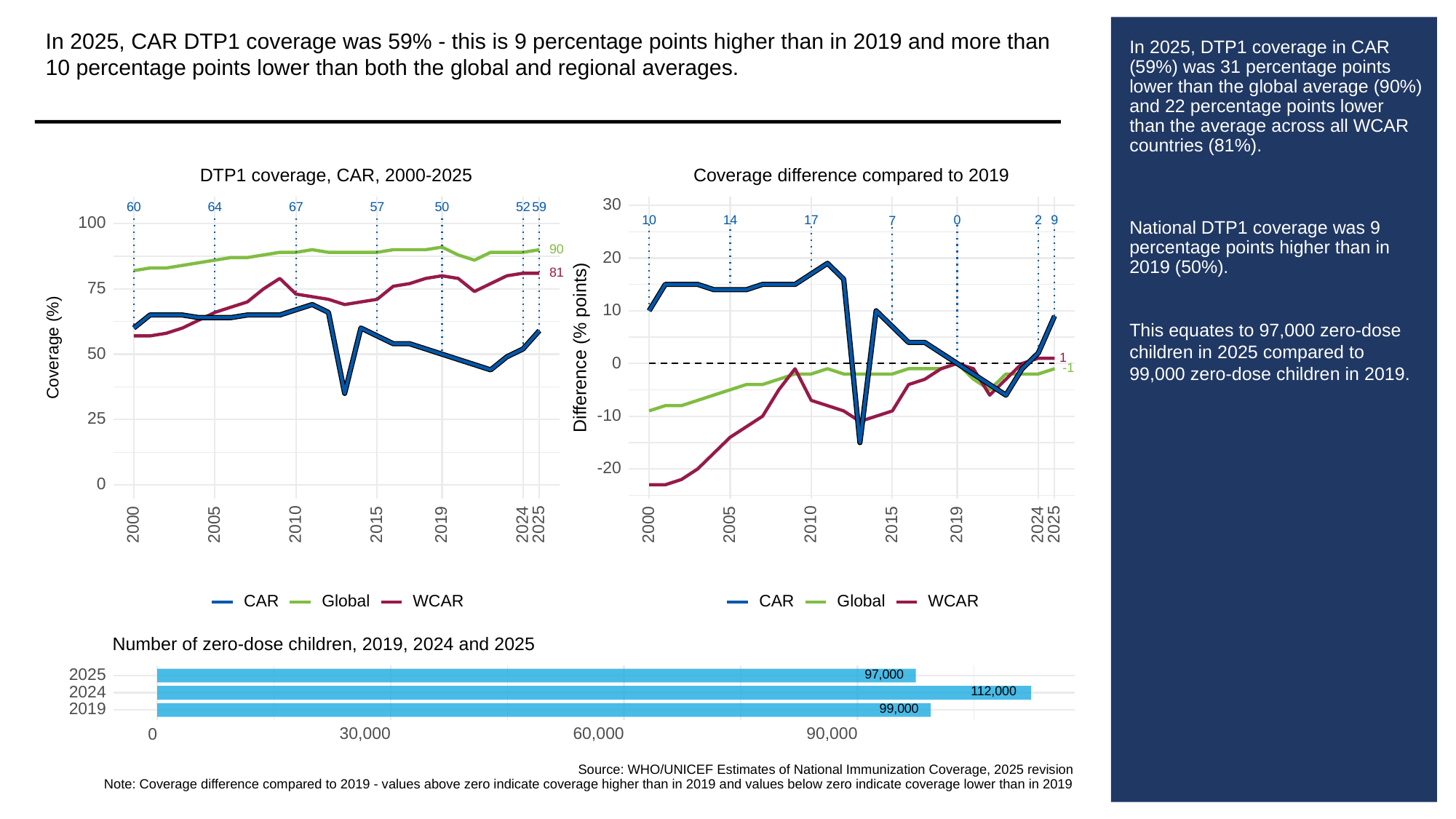

In 2025, CAR DTP1 coverage was 59% - this is 9 percentage points higher than in 2019 and more than 10 percentage points lower than both the global and regional averages.
# In 2025, DTP1 coverage in CAR (59%) was 31 percentage points lower than the global average (90%) and 22 percentage points lower than the average across all WCAR countries (81%).

National DTP1 coverage was 9 percentage points higher than in 2019 (50%).

This equates to 97,000 zero-dose children in 2025 compared to 99,000 zero-dose children in 2019.

DTP1 coverage, CAR, 2000-2025
Coverage difference compared to 2019

30
60
64
67
50
52
59
57

10
0
9
14
17
2
7
100

90

20

81

75

10

Difference (% points)
Coverage (%)
50
1

0

-1

-10
25

-20

0

2000
2005
2010
2015
2019
2024
2025
2000
2005
2010
2015
2019
2024
2025
CAR
Global
WCAR
CAR
Global
WCAR

Number of zero-dose children, 2019, 2024 and 2025

97,000
2025

112,000
2024

99,000
2019

30,000
60,000
90,000
0
Source: WHO/UNICEF Estimates of National Immunization Coverage, 2025 revision
Note: Coverage difference compared to 2019 - values above zero indicate coverage higher than in 2019 and values below zero indicate coverage lower than in 2019